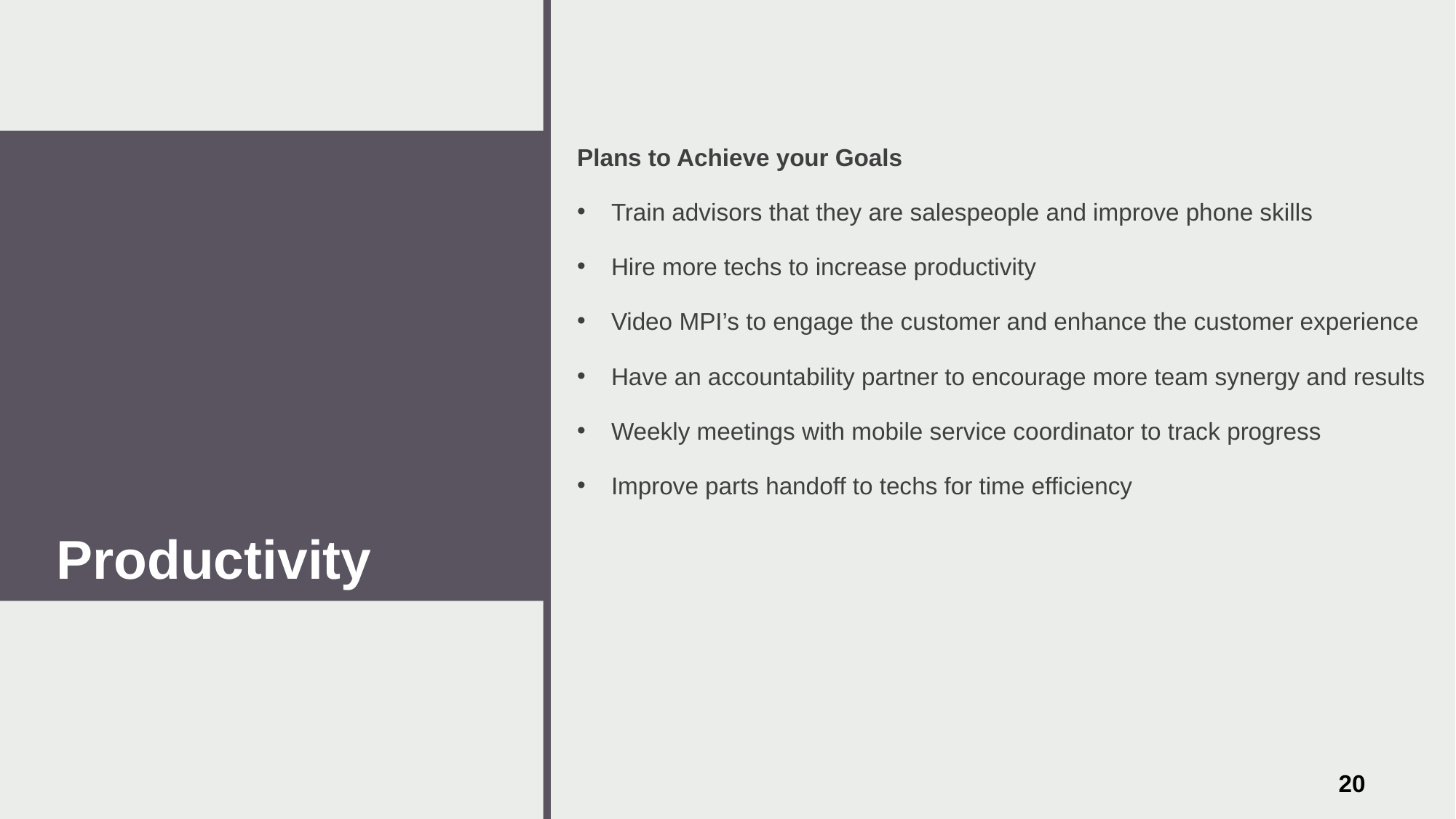

Plans to Achieve your Goals
Train advisors that they are salespeople and improve phone skills
Hire more techs to increase productivity
Video MPI’s to engage the customer and enhance the customer experience
Have an accountability partner to encourage more team synergy and results
Weekly meetings with mobile service coordinator to track progress
Improve parts handoff to techs for time efficiency

# Productivity
20